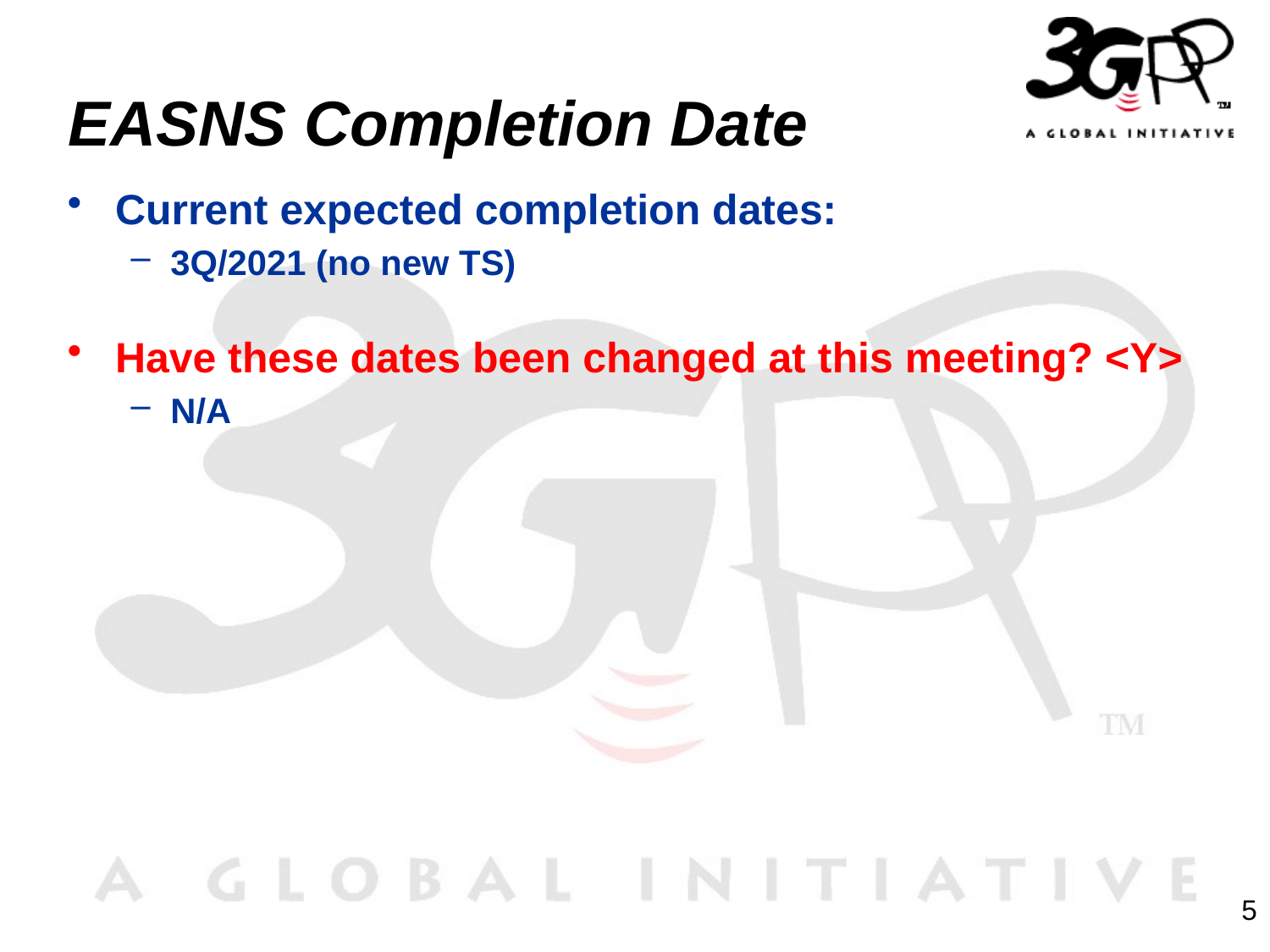

# EASNS Completion Date
Current expected completion dates:
3Q/2021 (no new TS)

Have these dates been changed at this meeting? <Y>
N/A

5